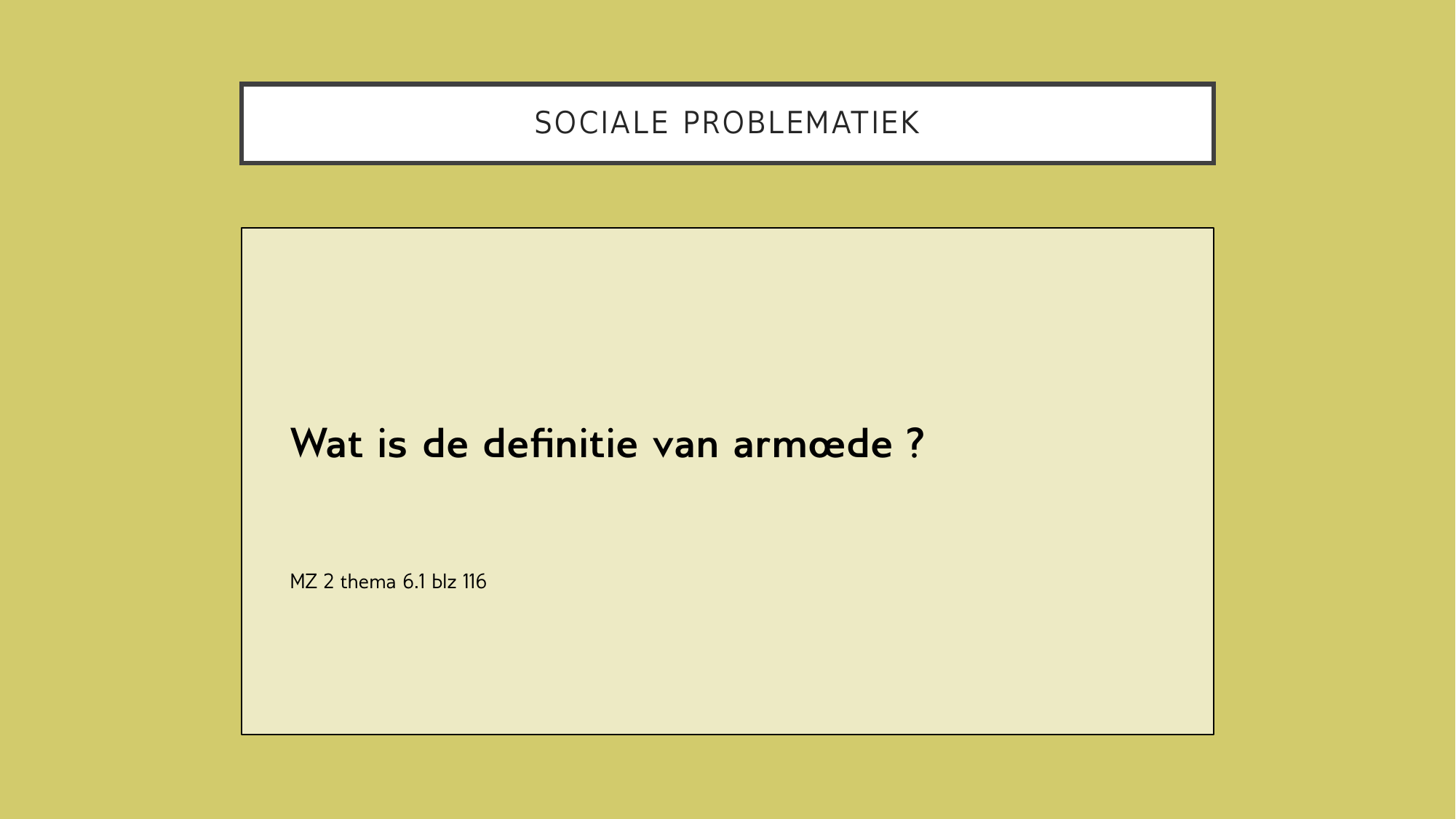

# Sociale problematiek

Wat is de definitie van armoede ?

MZ 2 thema 6.1 blz 116